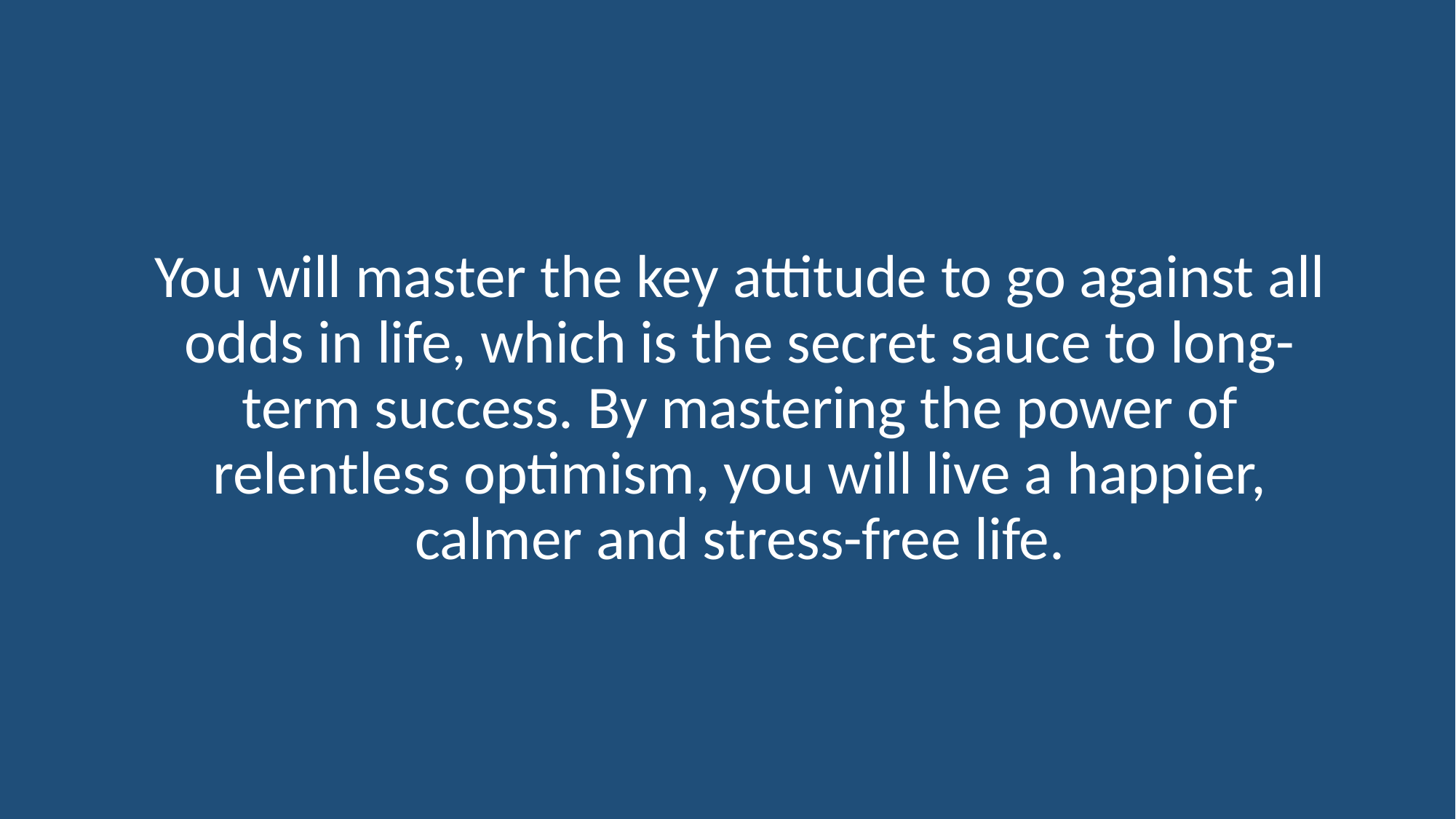

You will master the key attitude to go against all odds in life, which is the secret sauce to long-term success. By mastering the power of relentless optimism, you will live a happier, calmer and stress-free life.